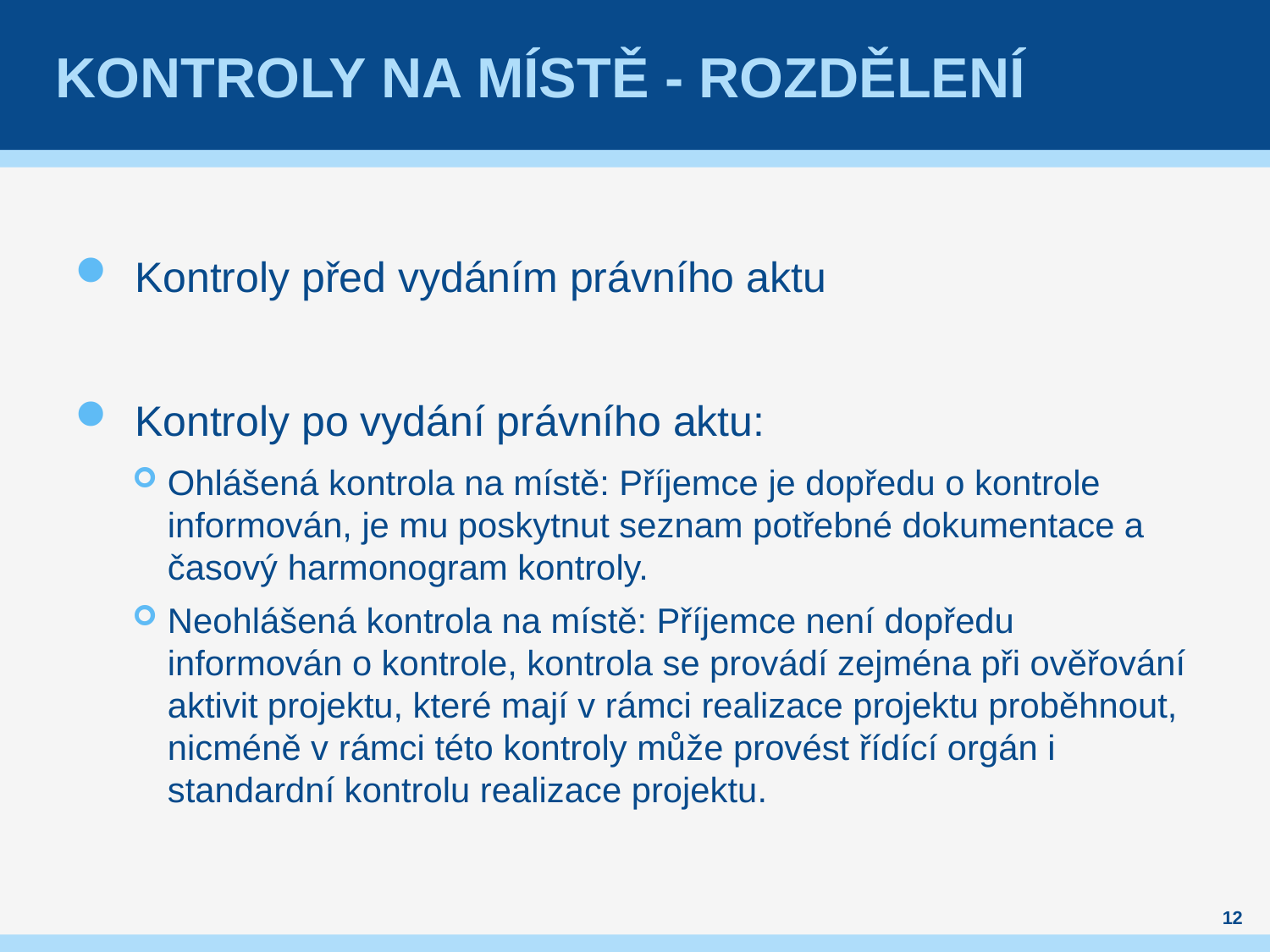

# Kontroly na místě - rozdělení
Kontroly před vydáním právního aktu

Kontroly po vydání právního aktu:
Ohlášená kontrola na místě: Příjemce je dopředu o kontrole informován, je mu poskytnut seznam potřebné dokumentace a časový harmonogram kontroly.
Neohlášená kontrola na místě: Příjemce není dopředu informován o kontrole, kontrola se provádí zejména při ověřování aktivit projektu, které mají v rámci realizace projektu proběhnout, nicméně v rámci této kontroly může provést řídící orgán i standardní kontrolu realizace projektu.

12